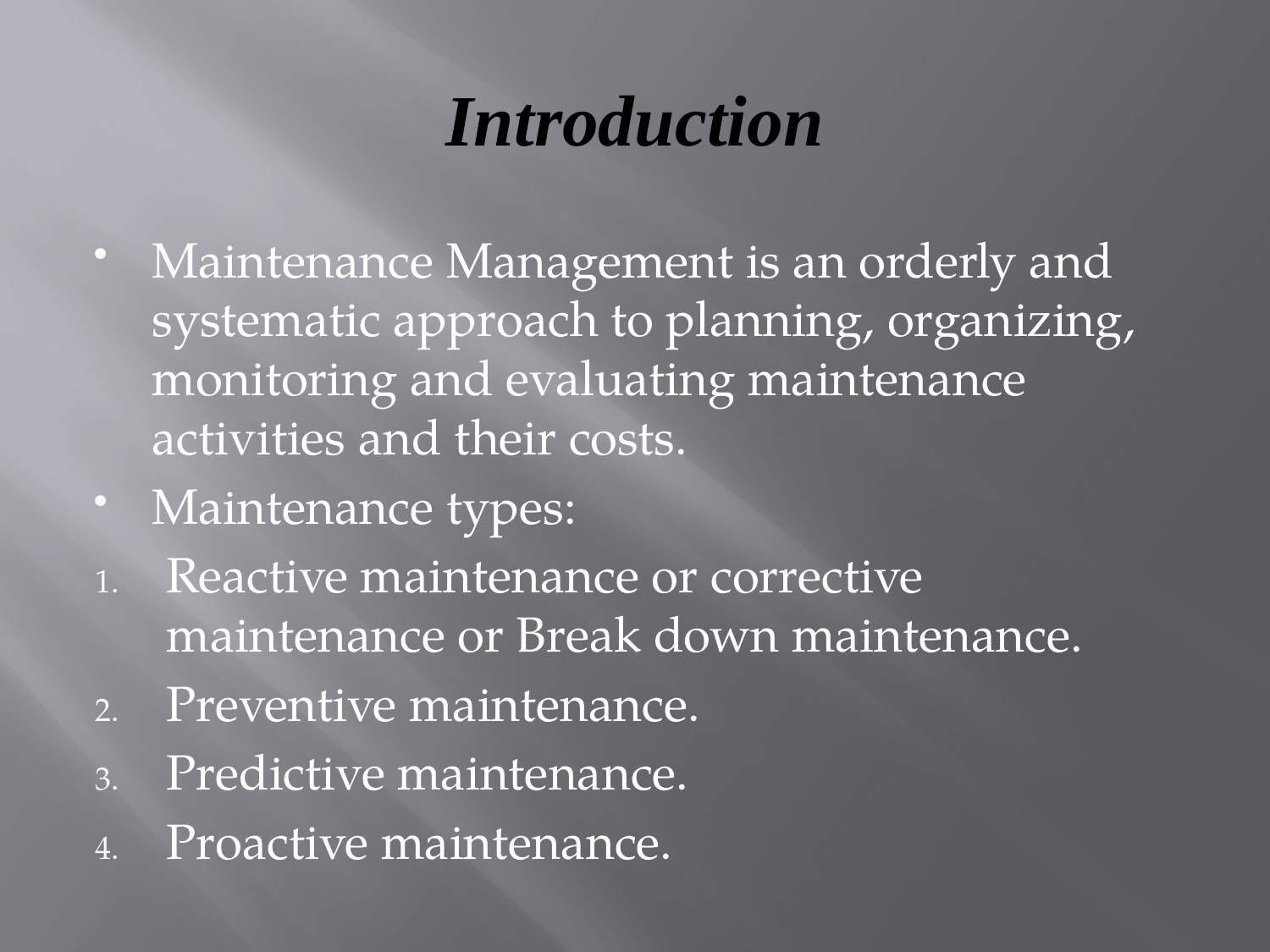

# Introduction
Maintenance Management is an orderly and systematic approach to planning, organizing, monitoring and evaluating maintenance activities and their costs.
Maintenance types:
Reactive maintenance or corrective maintenance or Break down maintenance.
Preventive maintenance.
Predictive maintenance.
Proactive maintenance.